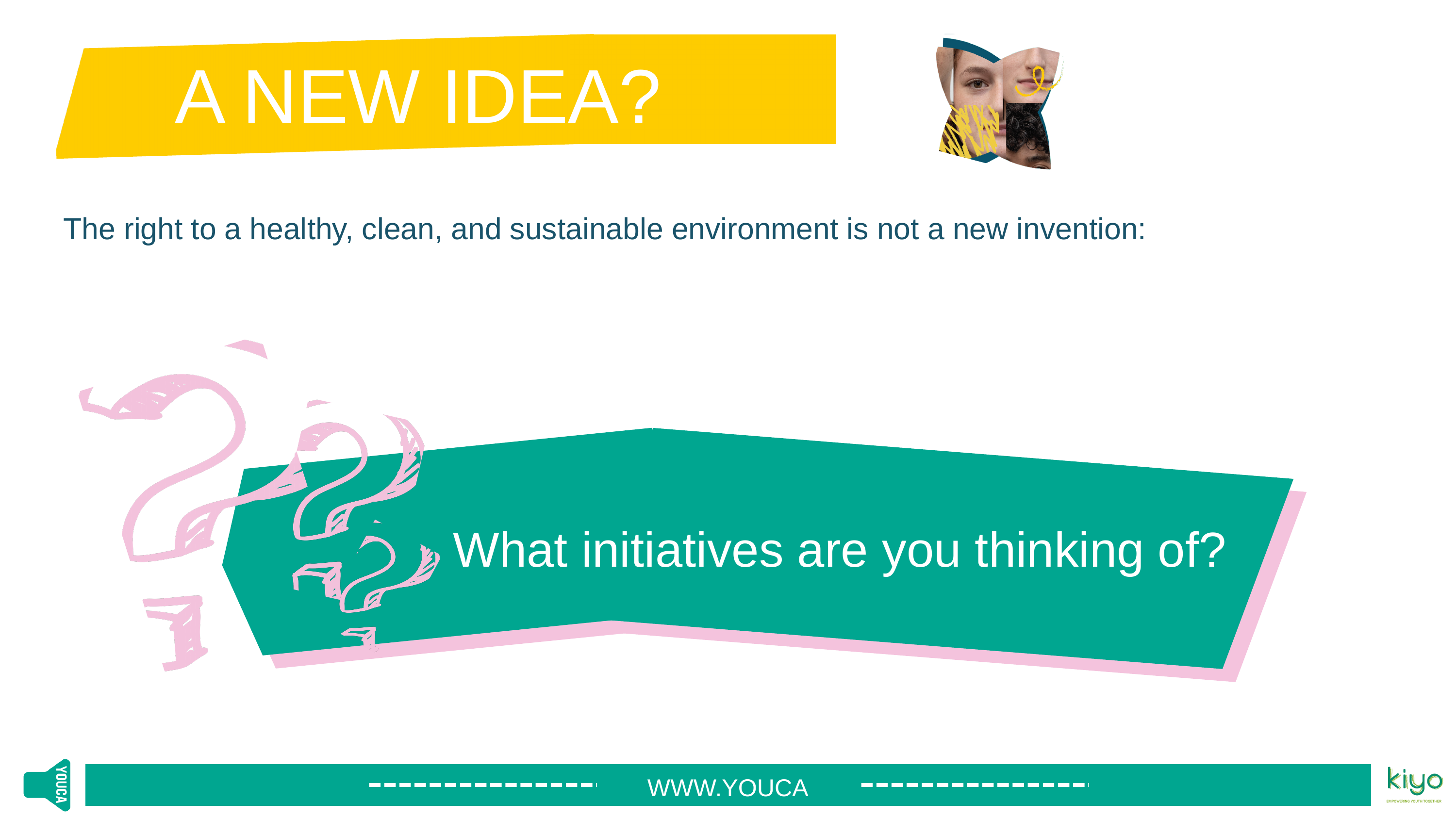

A NEW IDEA?

The right to a healthy, clean, and sustainable environment is not a new invention:

What initiatives are you thinking of?

WWW.YOUCA.BE